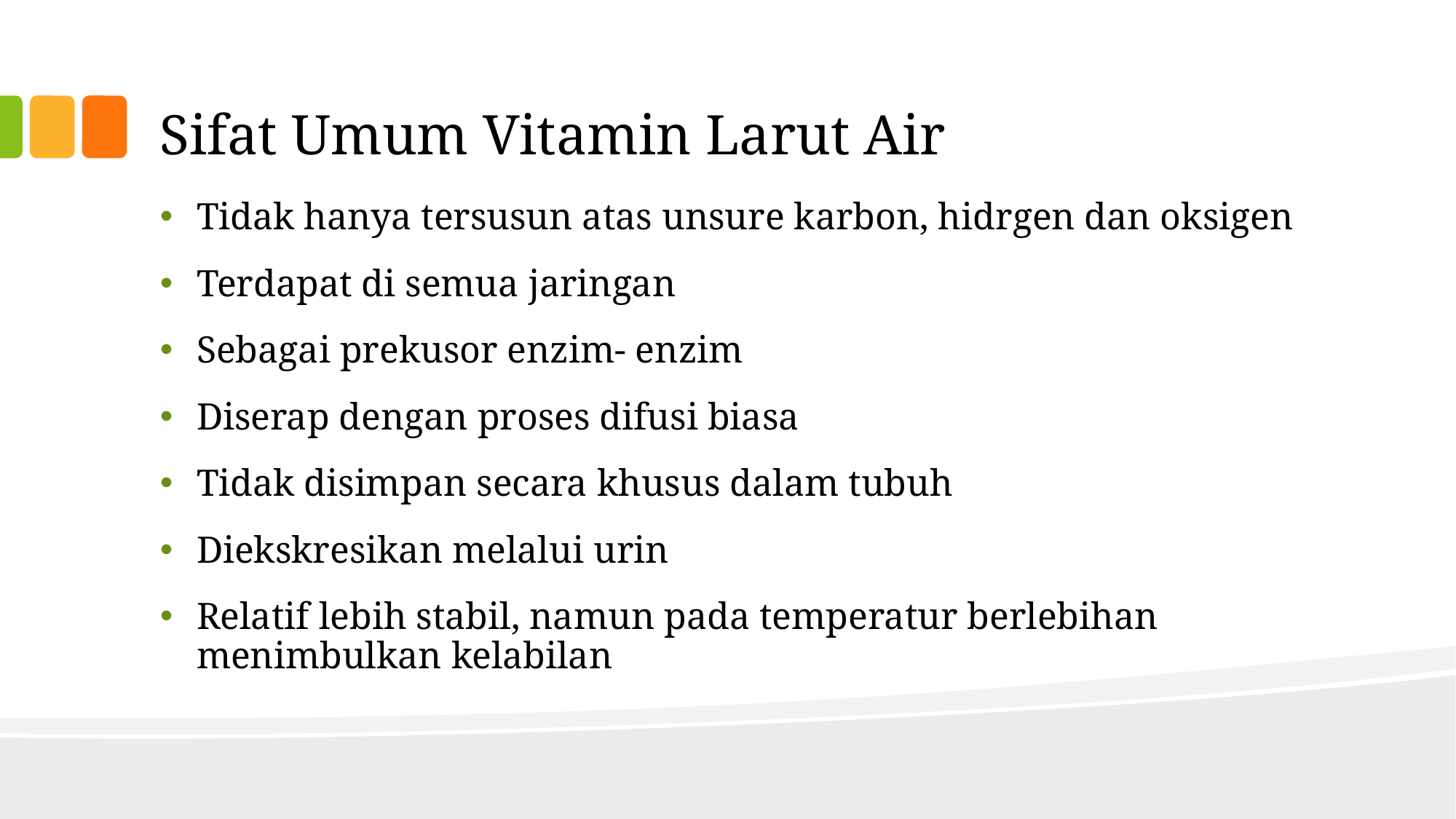

# Sifat Umum Vitamin Larut Air
Tidak hanya tersusun atas unsure karbon, hidrgen dan oksigen
Terdapat di semua jaringan
Sebagai prekusor enzim- enzim
Diserap dengan proses difusi biasa
Tidak disimpan secara khusus dalam tubuh
Diekskresikan melalui urin
Relatif lebih stabil, namun pada temperatur berlebihan menimbulkan kelabilan